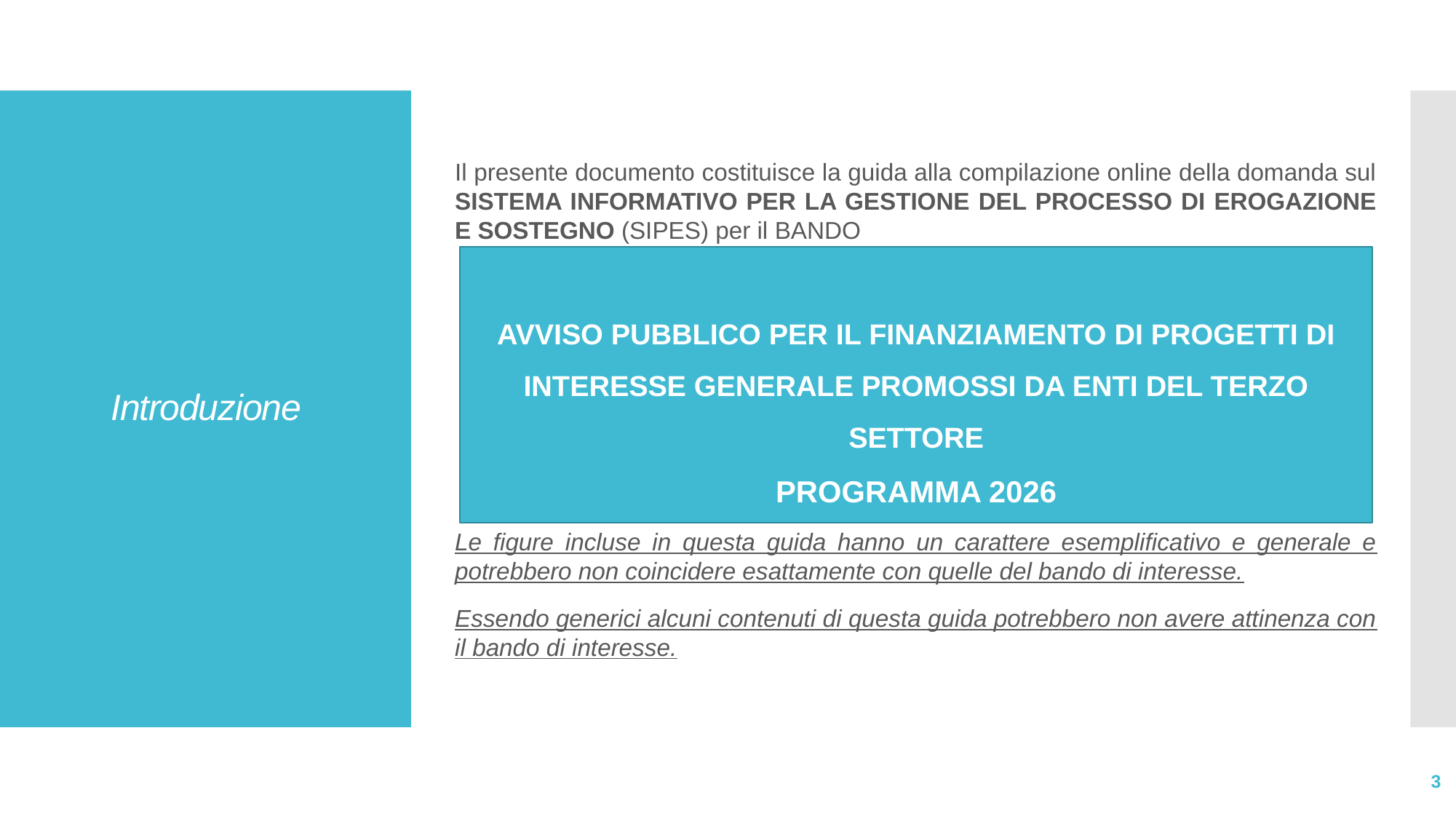

Il presente documento costituisce la guida alla compilazione online della domanda sul SISTEMA INFORMATIVO PER LA GESTIONE DEL PROCESSO DI EROGAZIONE E SOSTEGNO (SIPES) per il BANDOAVVISO PUBBLIC

AVVISO PUBBLICO PER IL FINANZIAMENTO DI PROGETTI DI INTERESSE GENERALE PROMOSSI DA ENTI DEL TERZO SETTORE
PROGRAMMA 2026
Le figure incluse in questa guida hanno un carattere esemplificativo e generale e potrebbero non coincidere esattamente con quelle del bando di interesse.
Essendo generici alcuni contenuti di questa guida potrebbero non avere attinenza con il bando di interesse.
# Introduzione

3